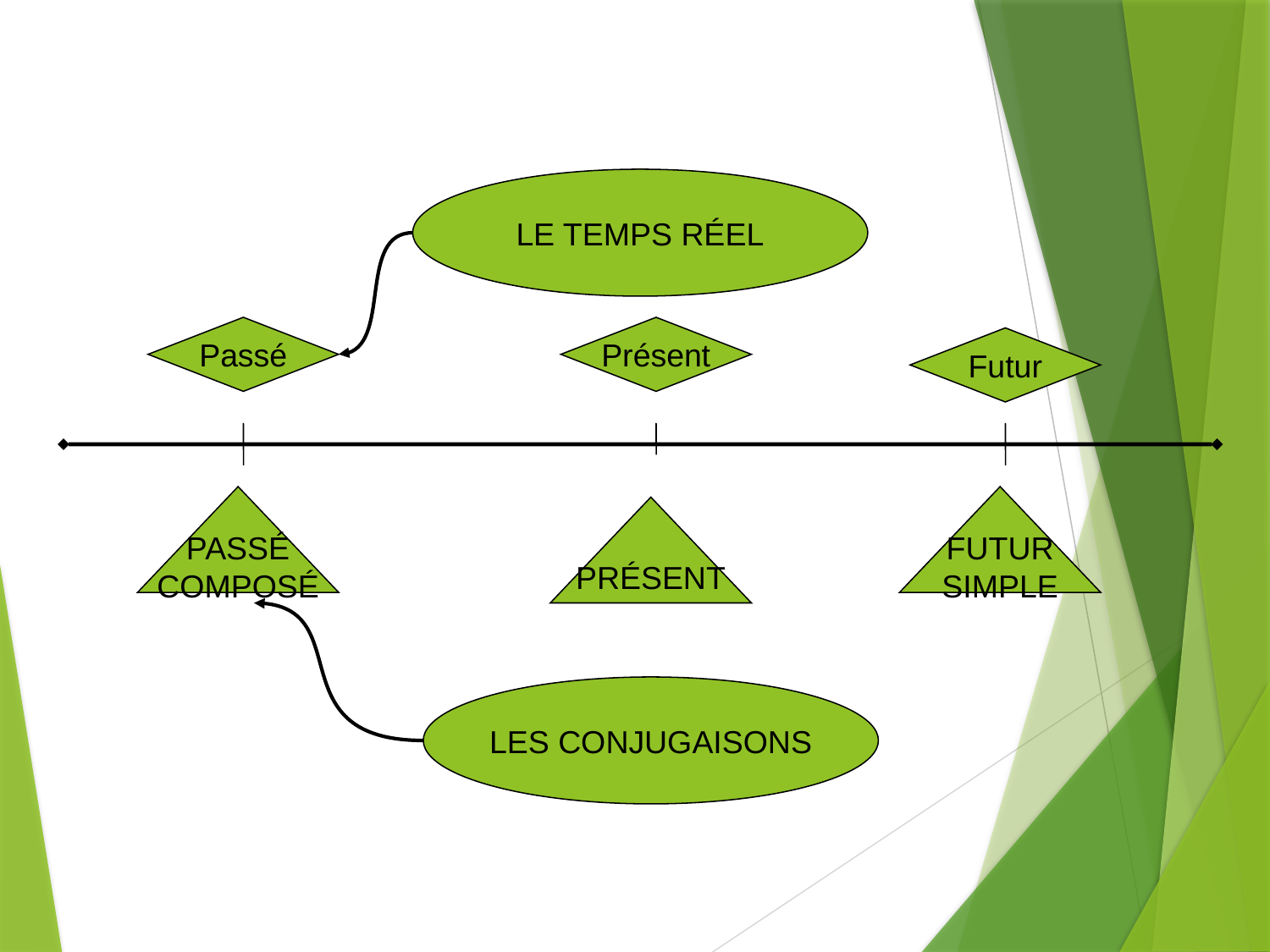

LE TEMPS RÉEL
Passé
Présent
Futur

PASSÉ
COMPOSÉ
FUTUR
SIMPLE
PRÉSENT
LES CONJUGAISONS